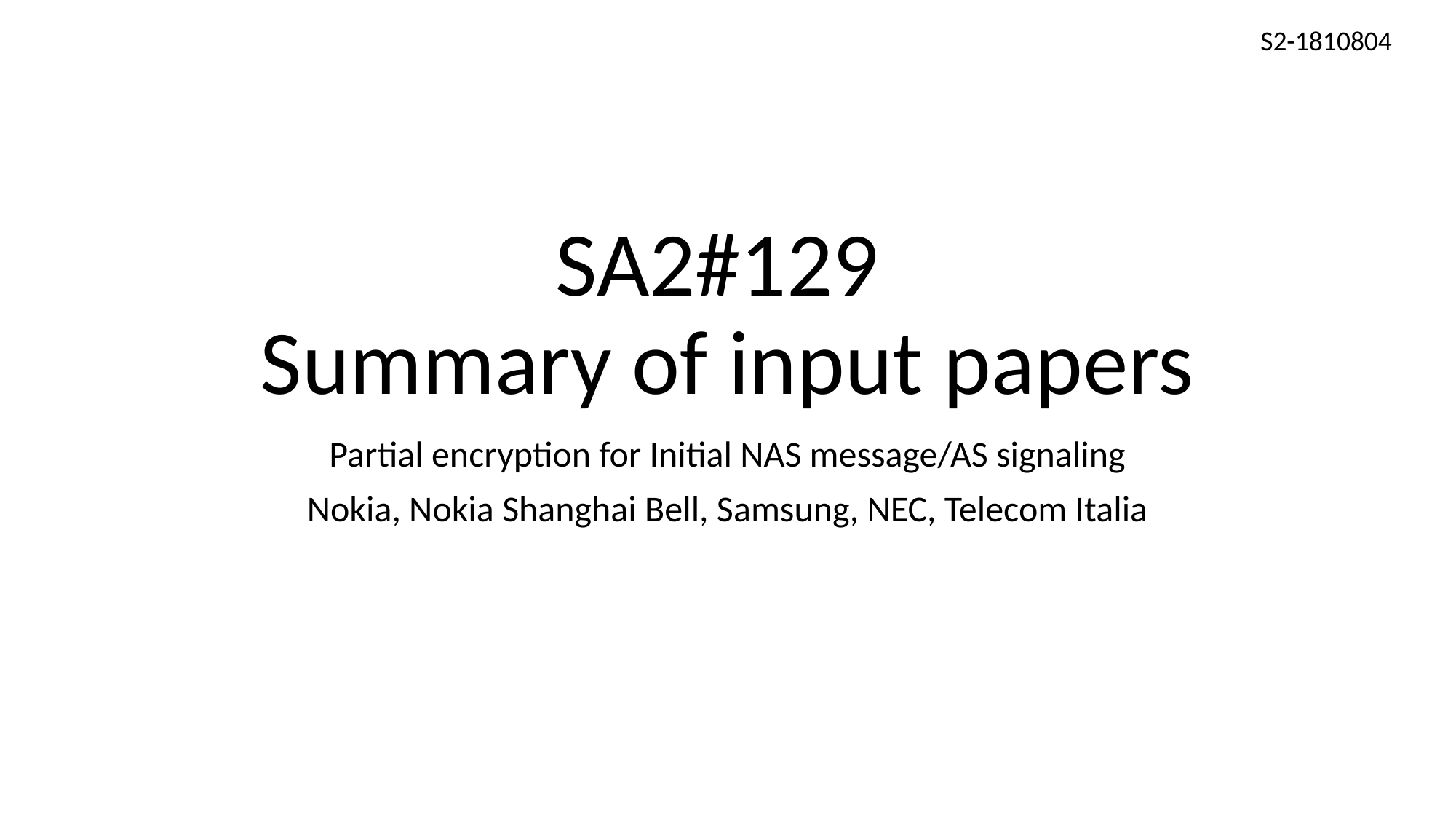

S2-1810804
# SA2#129 Summary of input papers
Partial encryption for Initial NAS message/AS signaling
Nokia, Nokia Shanghai Bell, Samsung, NEC, Telecom Italia